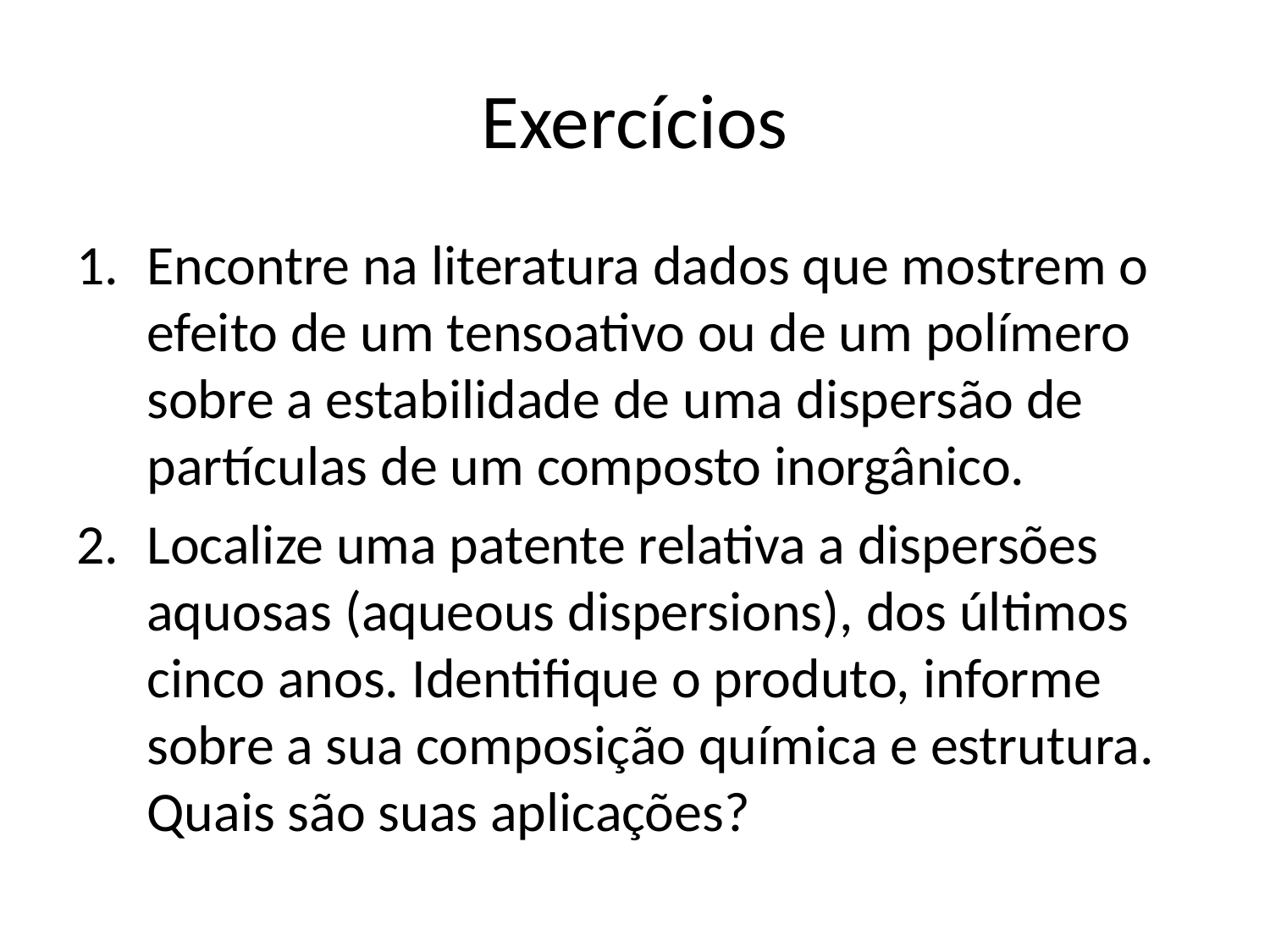

# Exercícios
Encontre na literatura dados que mostrem o efeito de um tensoativo ou de um polímero sobre a estabilidade de uma dispersão de partículas de um composto inorgânico.
Localize uma patente relativa a dispersões aquosas (aqueous dispersions), dos últimos cinco anos. Identifique o produto, informe sobre a sua composição química e estrutura. Quais são suas aplicações?